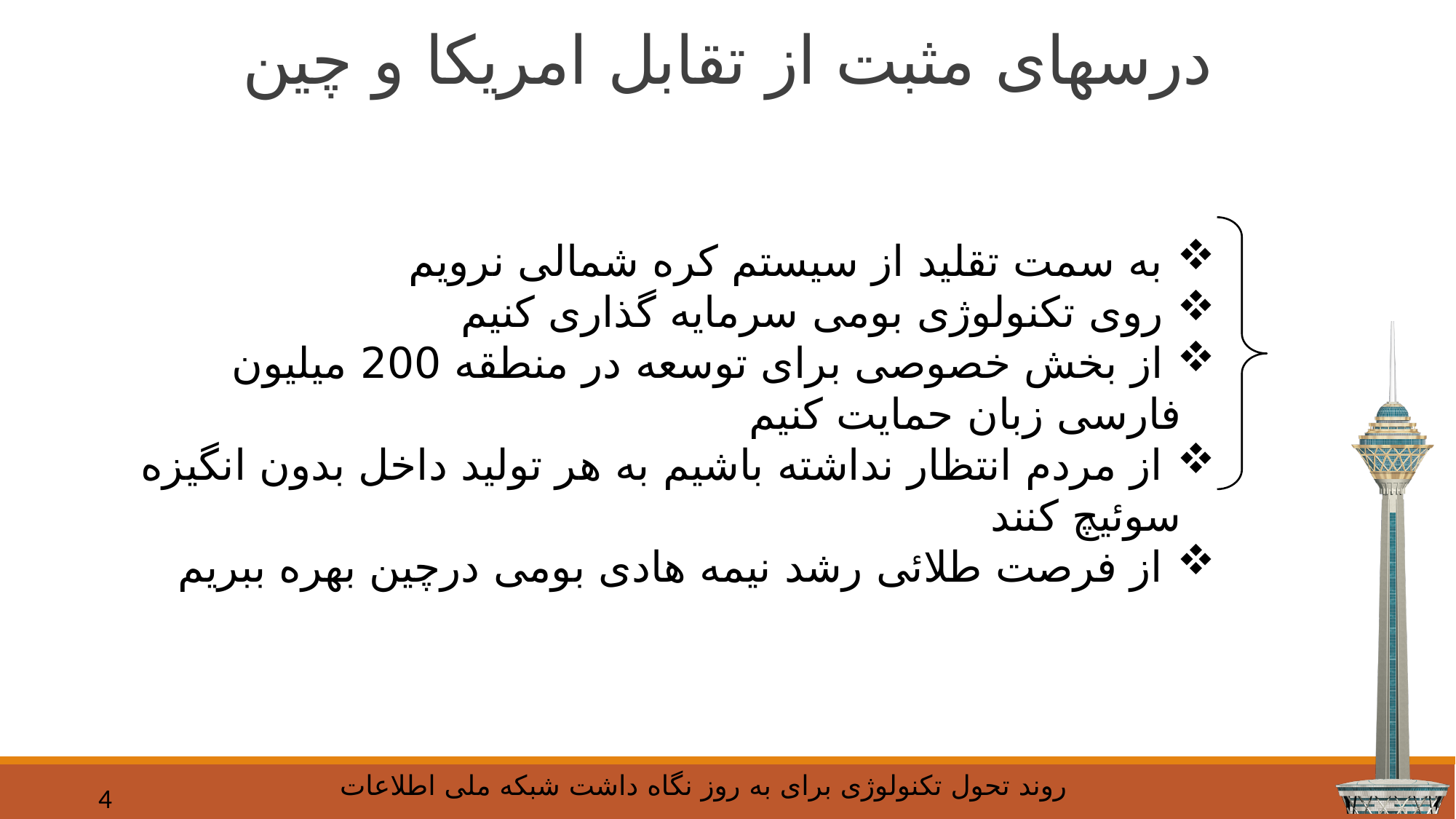

# درسهای مثبت از تقابل امریکا و چین

 	به سمت تقلید از سیستم کره شمالی نرویم
 روی تکنولوژی بومی سرمایه گذاری کنیم
 از بخش خصوصی برای توسعه در منطقه 200 میلیون فارسی زبان حمایت کنیم
 از مردم انتظار نداشته باشیم به هر تولید داخل بدون انگیزه سوئیچ کنند
 از فرصت طلائی رشد نیمه هادی بومی درچین بهره ببریم
4